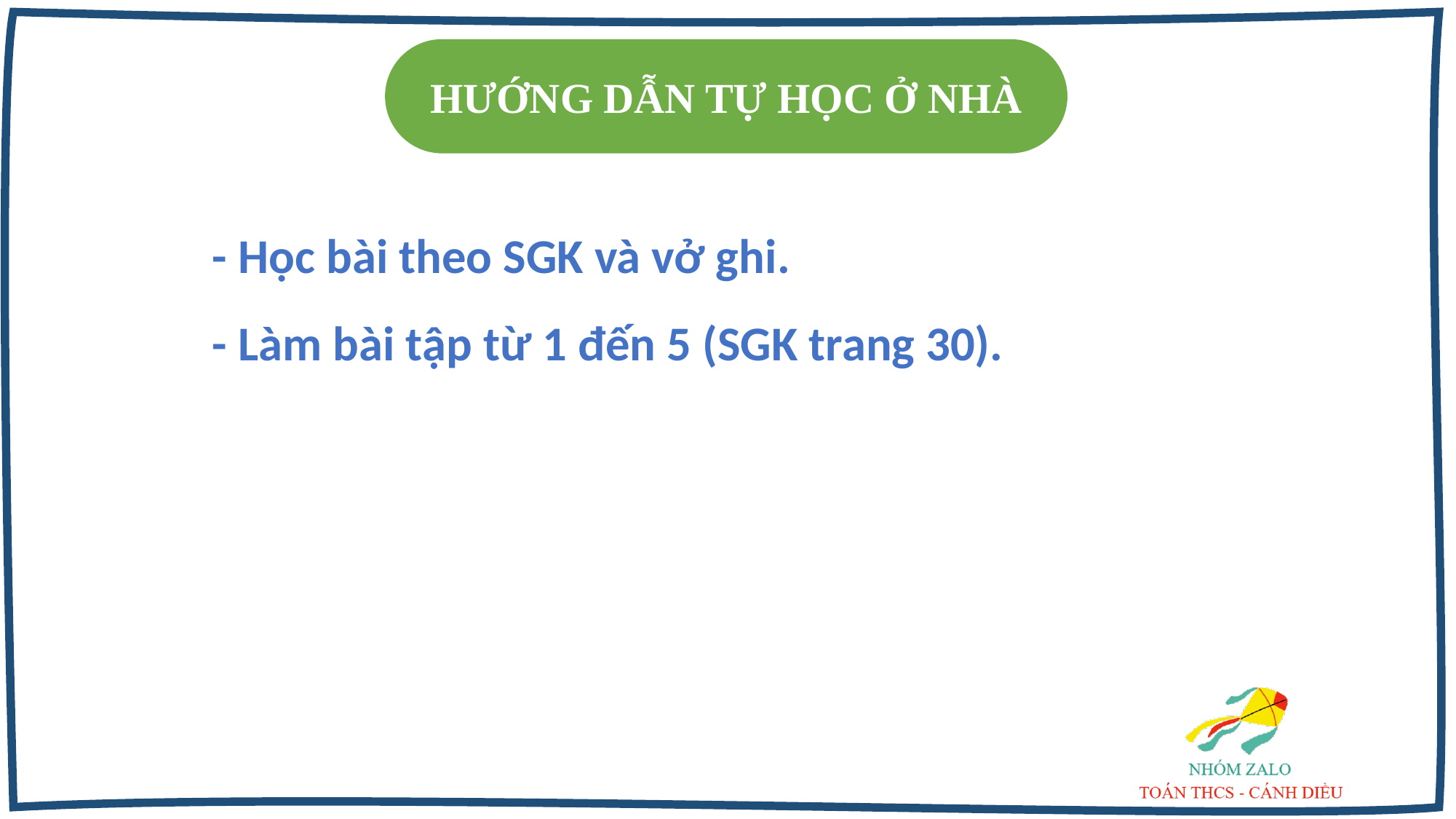

HƯỚNG DẪN TỰ HỌC Ở NHÀ
- Học bài theo SGK và vở ghi.
- Làm bài tập từ 1 đến 5 (SGK trang 30).